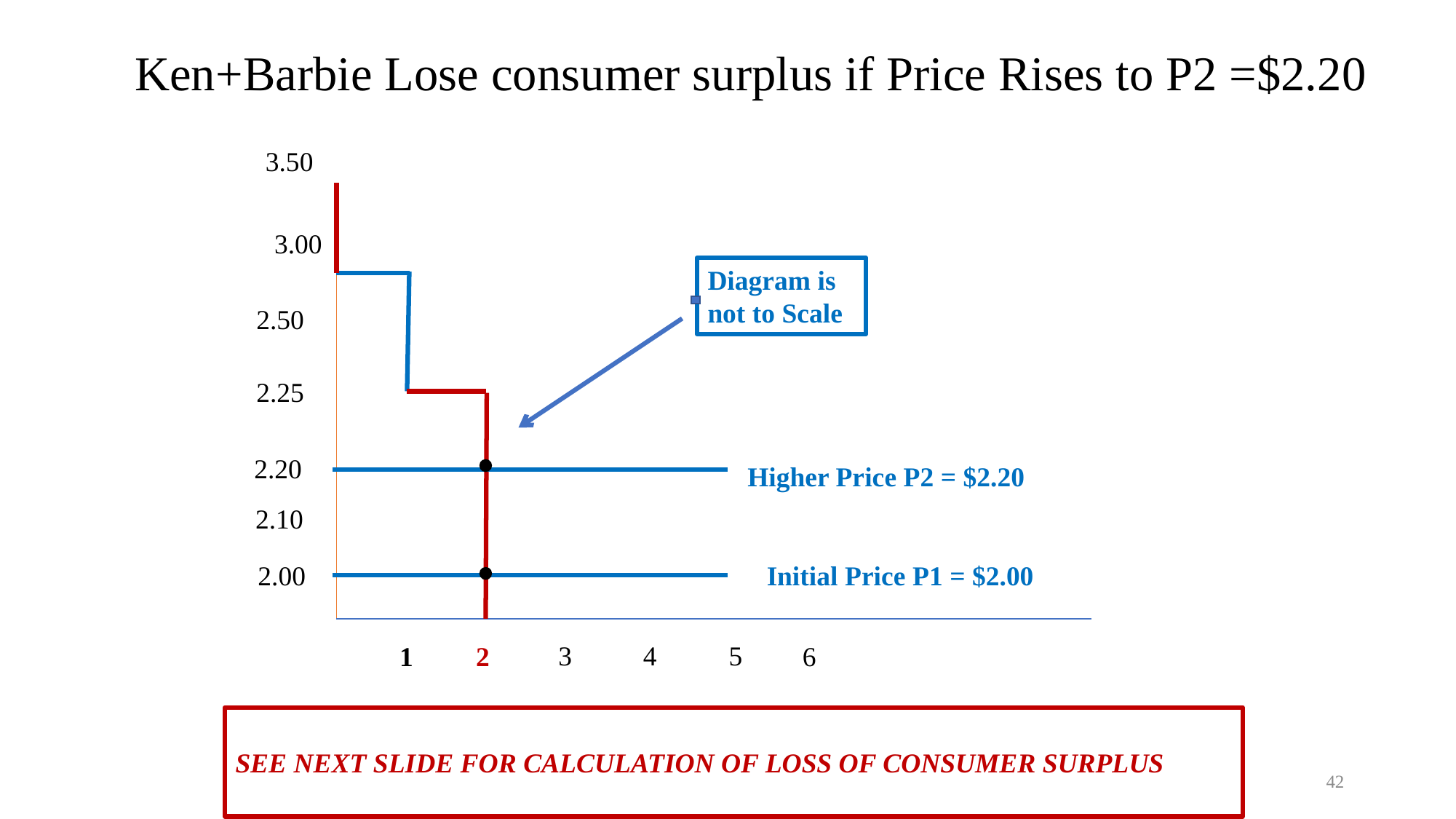

# Ken+Barbie Lose consumer surplus if Price Rises to P2 =$2.20

3.50
3.00
Diagram is
not to Scale
2.50

2.25
2.20
Higher Price P2 = $2.20

2.10
2.00
Initial Price P1 = $2.00

3
4
5
1
2
6

SEE NEXT SLIDE FOR CALCULATION OF LOSS OF CONSUMER SURPLUS

42